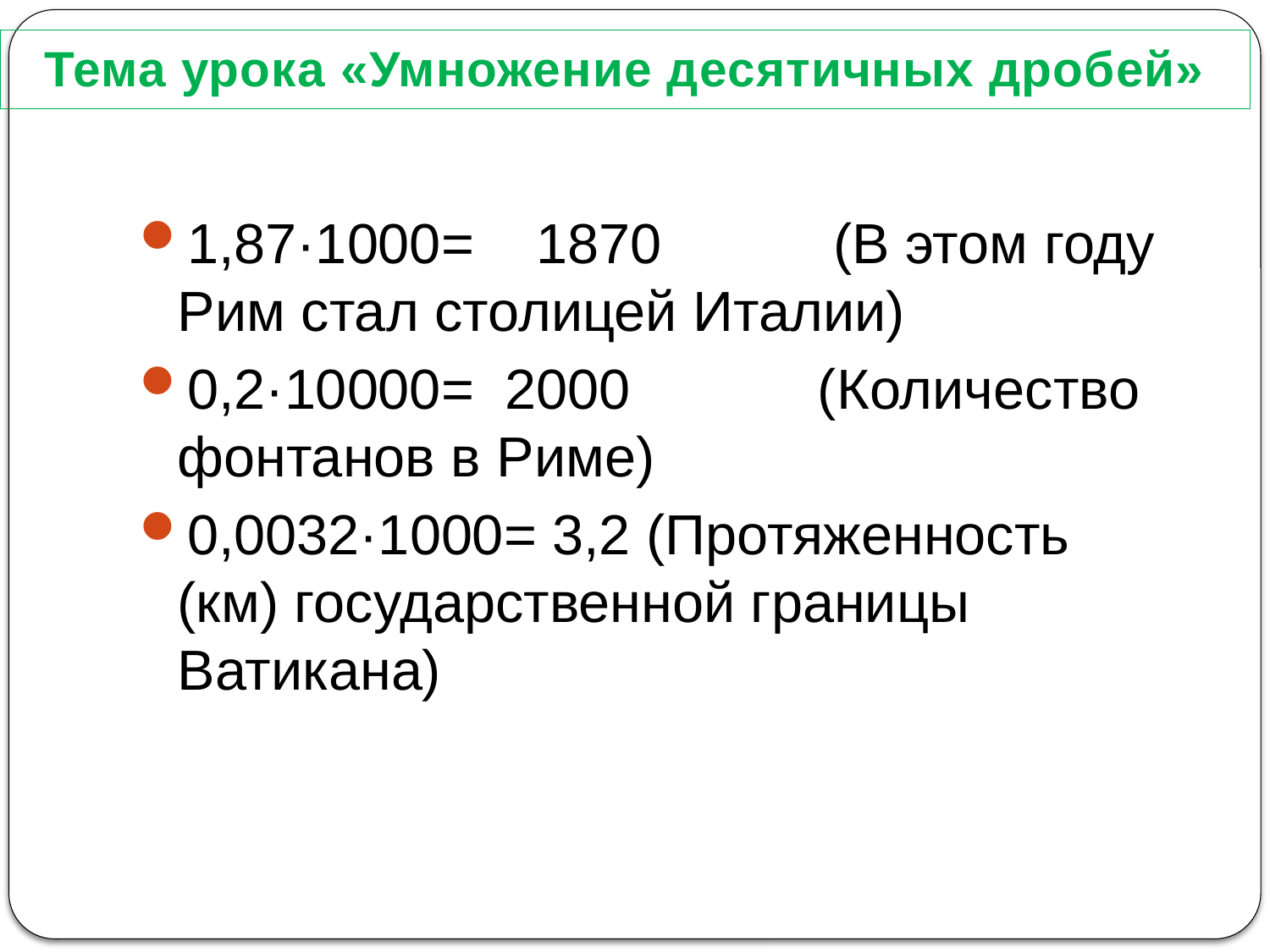

Тема урока «Умножение десятичных дробей»
1,87·1000=    1870           (В этом году Рим стал столицей Италии)
0,2·10000=  2000            (Количество фонтанов в Риме)
0,0032·1000= 3,2 (Протяженность       (км) государственной границы Ватикана)